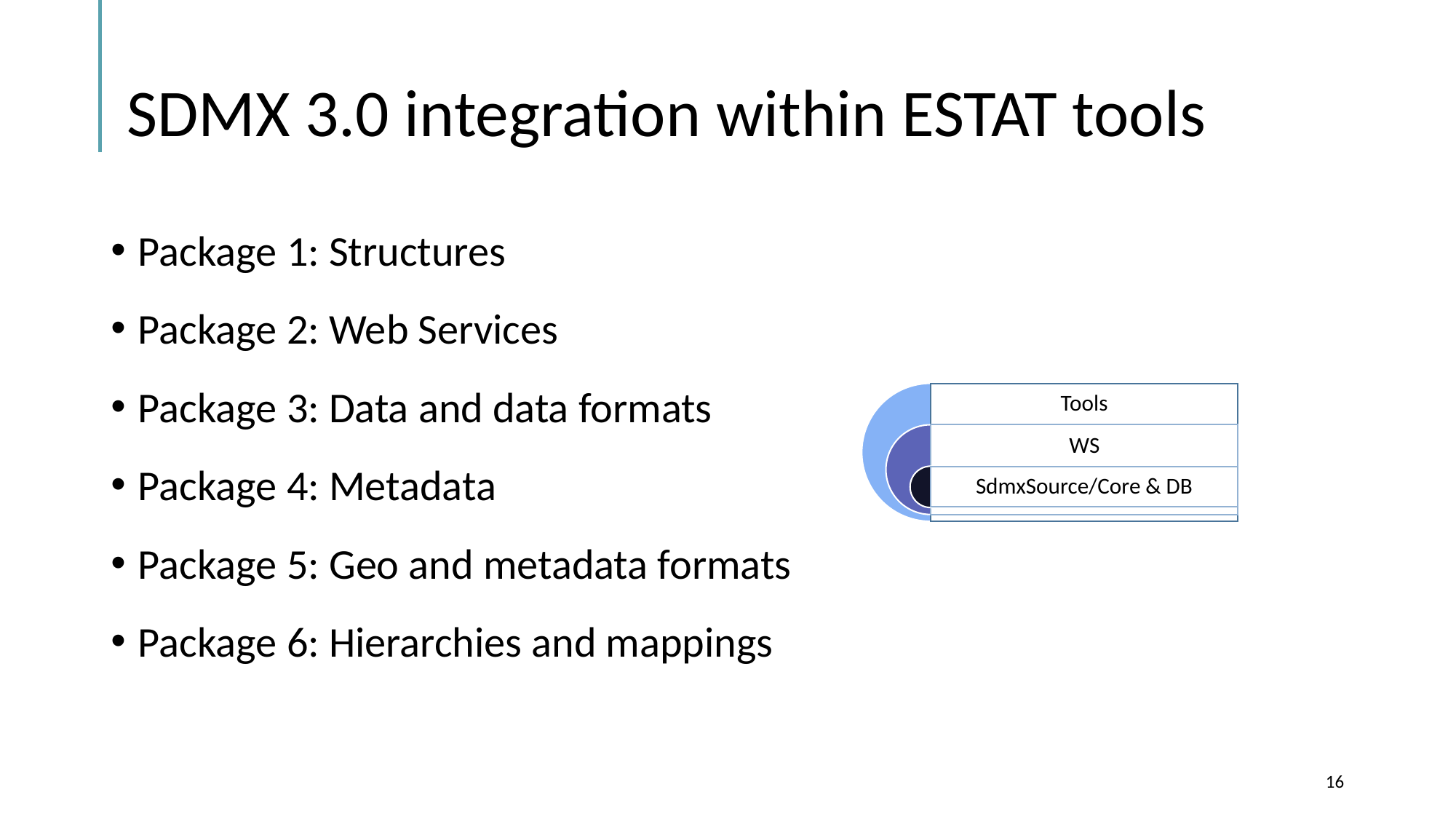

# SDMX 3.0 integration within ESTAT tools
Package 1: Structures
Package 2: Web Services
Package 3: Data and data formats
Package 4: Metadata
Package 5: Geo and metadata formats
Package 6: Hierarchies and mappings
Tools
WS
SdmxSource/Core & DB
16